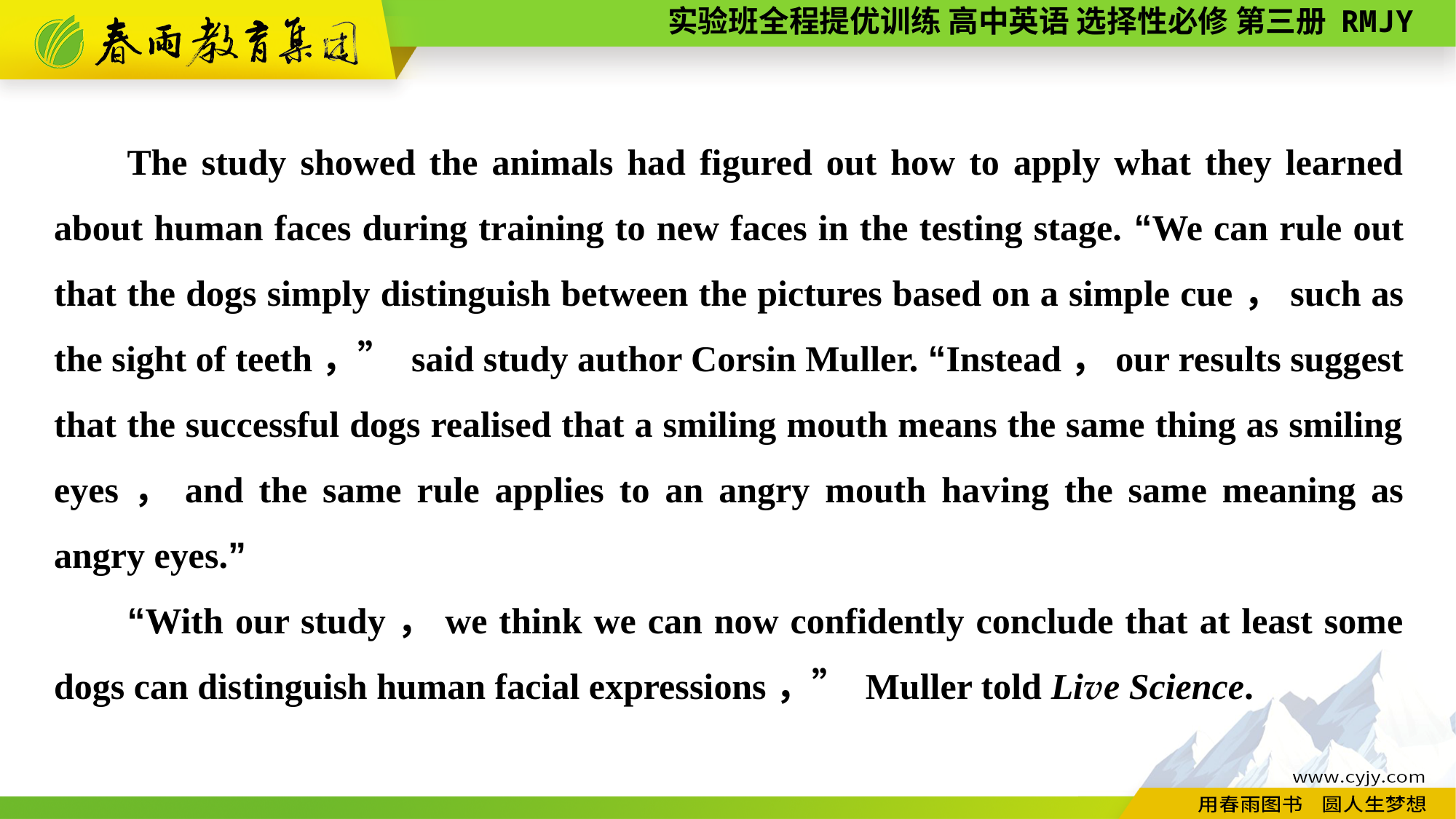

The study showed the animals had figured out how to apply what they learned about human faces during training to new faces in the testing stage. “We can rule out that the dogs simply distinguish between the pictures based on a simple cue，such as the sight of teeth，” said study author Corsin Muller. “Instead，our results suggest that the successful dogs realised that a smiling mouth means the same thing as smiling eyes，and the same rule applies to an angry mouth having the same meaning as angry eyes.”
“With our study，we think we can now confidently conclude that at least some dogs can distinguish human facial expressions，” Muller told Live Science.